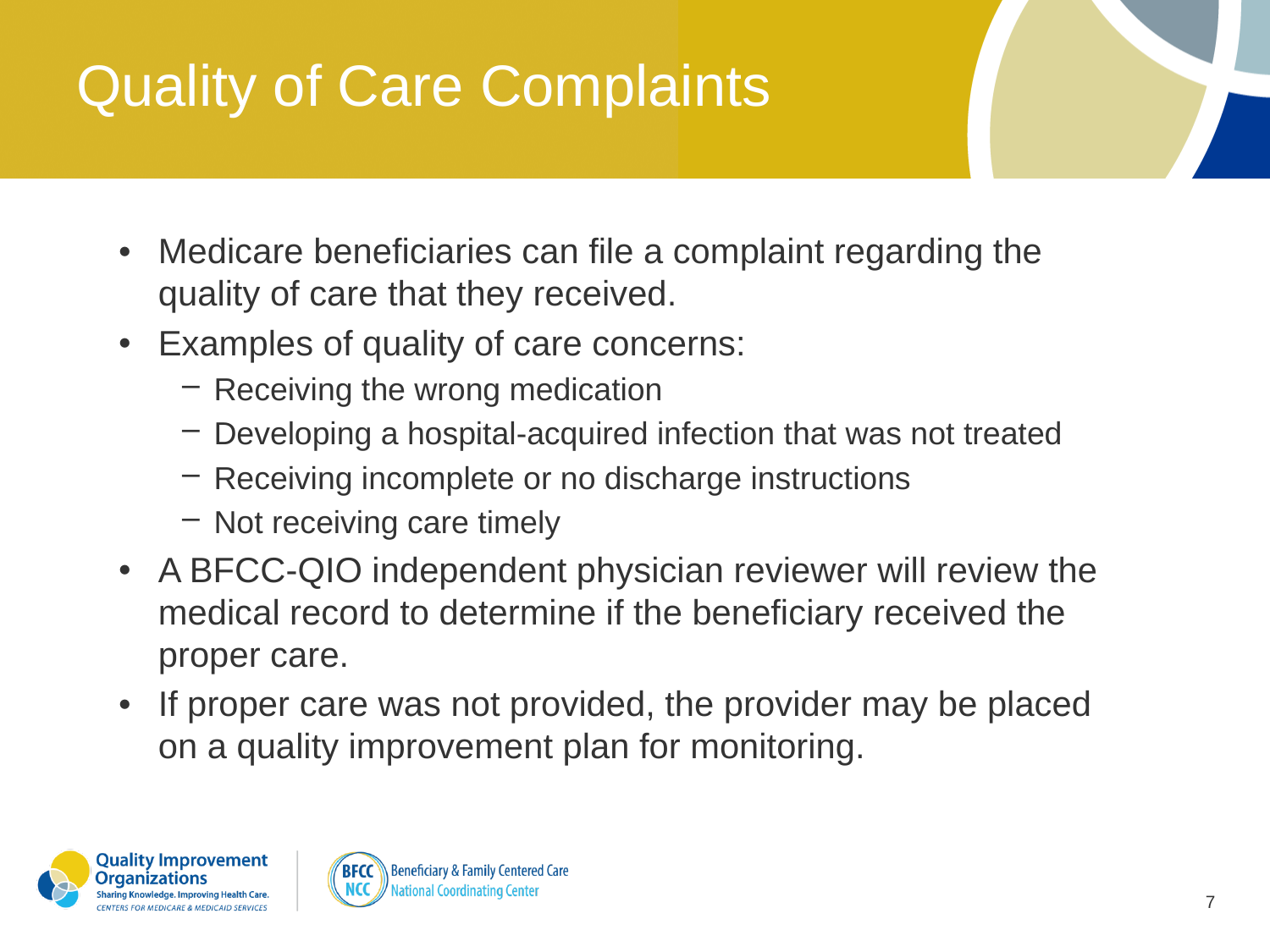

# Quality of Care Complaints
Medicare beneficiaries can file a complaint regarding the quality of care that they received.
Examples of quality of care concerns:
Receiving the wrong medication
Developing a hospital-acquired infection that was not treated
Receiving incomplete or no discharge instructions
Not receiving care timely
A BFCC-QIO independent physician reviewer will review the medical record to determine if the beneficiary received the proper care.
If proper care was not provided, the provider may be placed on a quality improvement plan for monitoring.